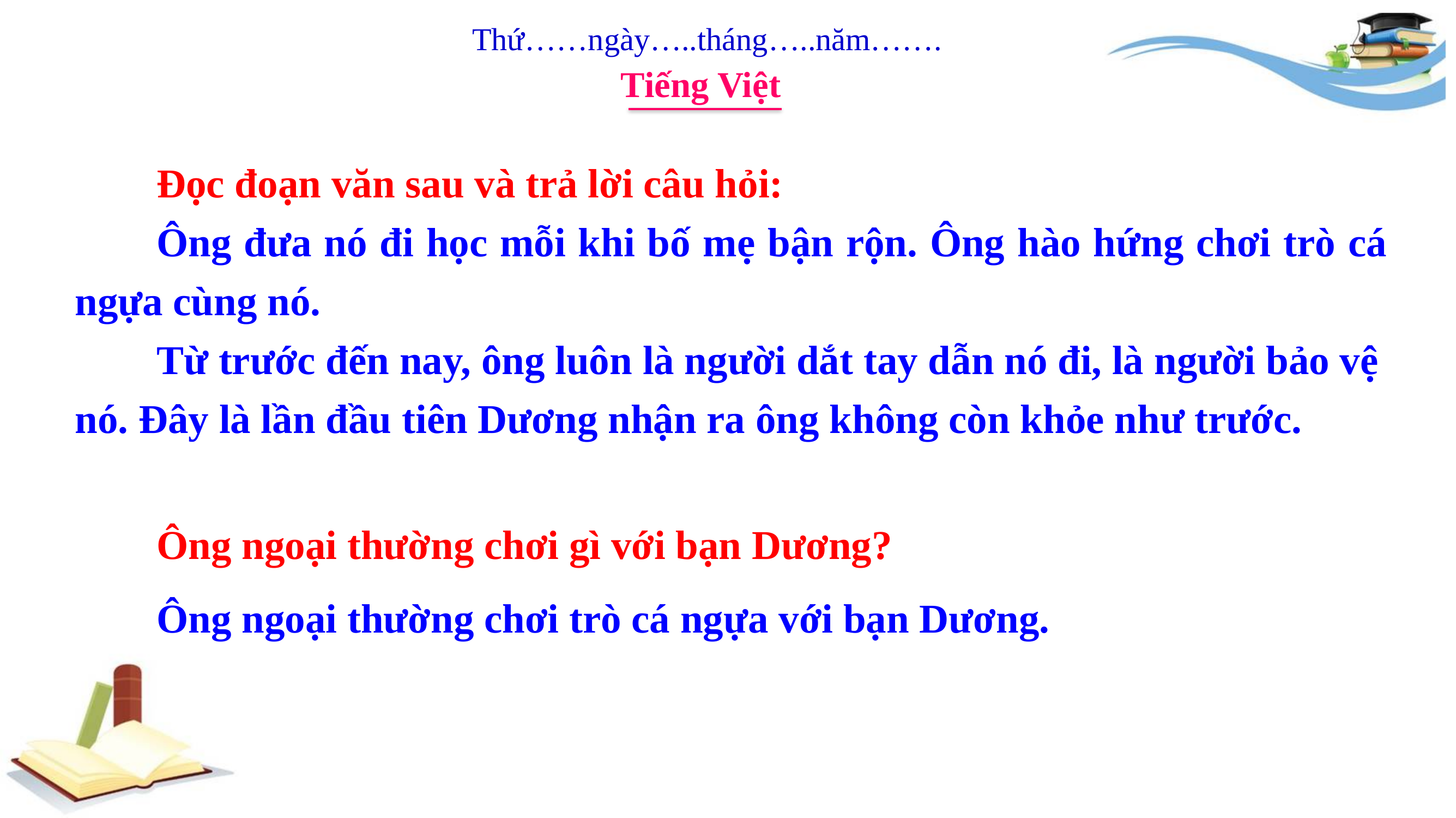

Thứ……ngày…..tháng…..năm…….
Tiếng Việt
Đọc đoạn văn sau và trả lời câu hỏi:
Ông đưa nó đi học mỗi khi bố mẹ bận rộn. Ông hào hứng chơi trò cá ngựa cùng nó.
Từ trước đến nay, ông luôn là người dắt tay dẫn nó đi, là người bảo vệ nó. Đây là lần đầu tiên Dương nhận ra ông không còn khỏe như trước.
Ông ngoại thường chơi gì với bạn Dương?
Ông ngoại thường chơi trò cá ngựa với bạn Dương.